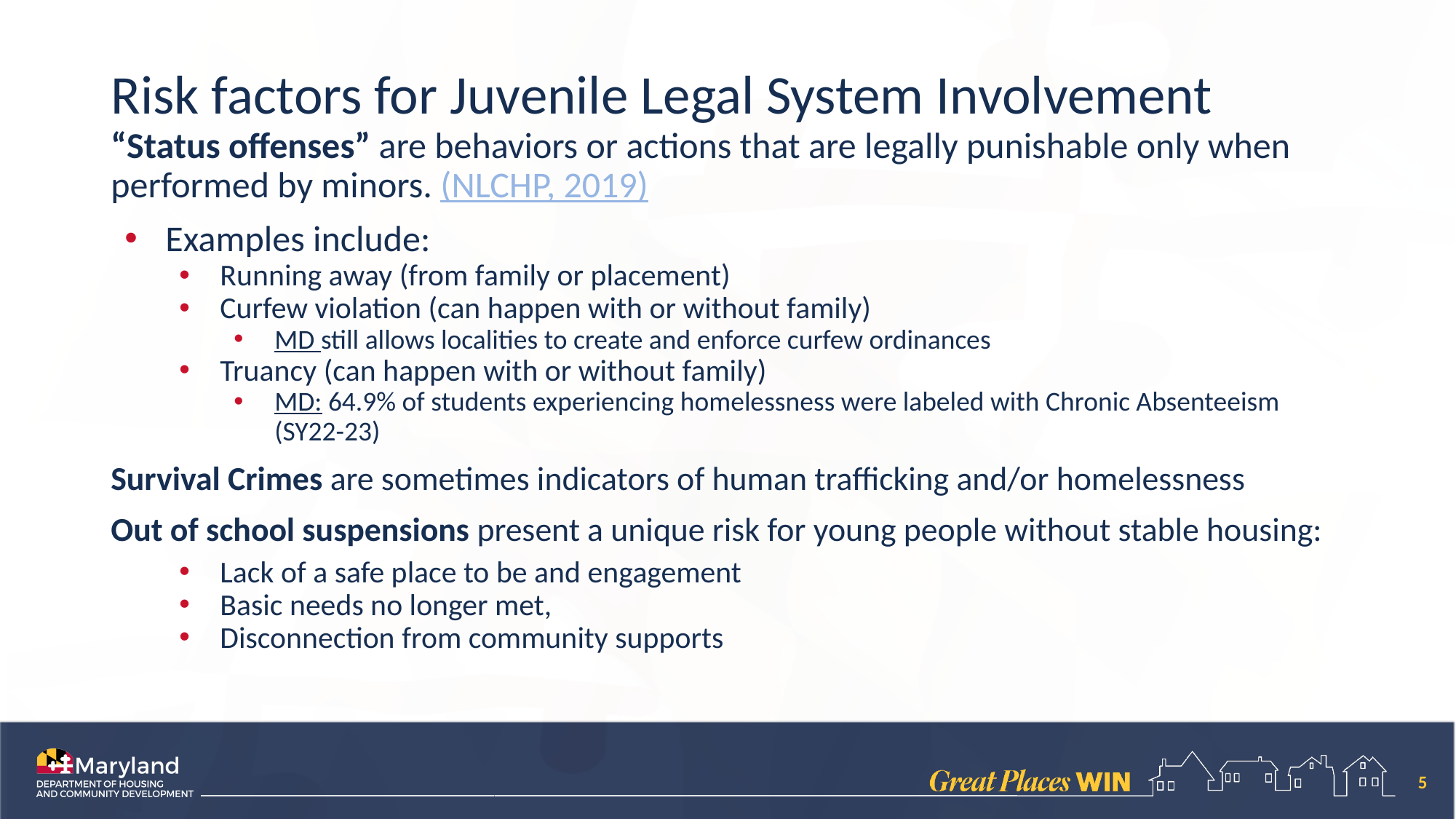

# Risk factors for Juvenile Legal System Involvement
“Status offenses” are behaviors or actions that are legally punishable only when performed by minors. (NLCHP, 2019)
Examples include:
Running away (from family or placement)
Curfew violation (can happen with or without family)
MD still allows localities to create and enforce curfew ordinances
Truancy (can happen with or without family)
MD: 64.9% of students experiencing homelessness were labeled with Chronic Absenteeism (SY22-23)
Survival Crimes are sometimes indicators of human trafficking and/or homelessness
Out of school suspensions present a unique risk for young people without stable housing:
Lack of a safe place to be and engagement
Basic needs no longer met,
Disconnection from community supports